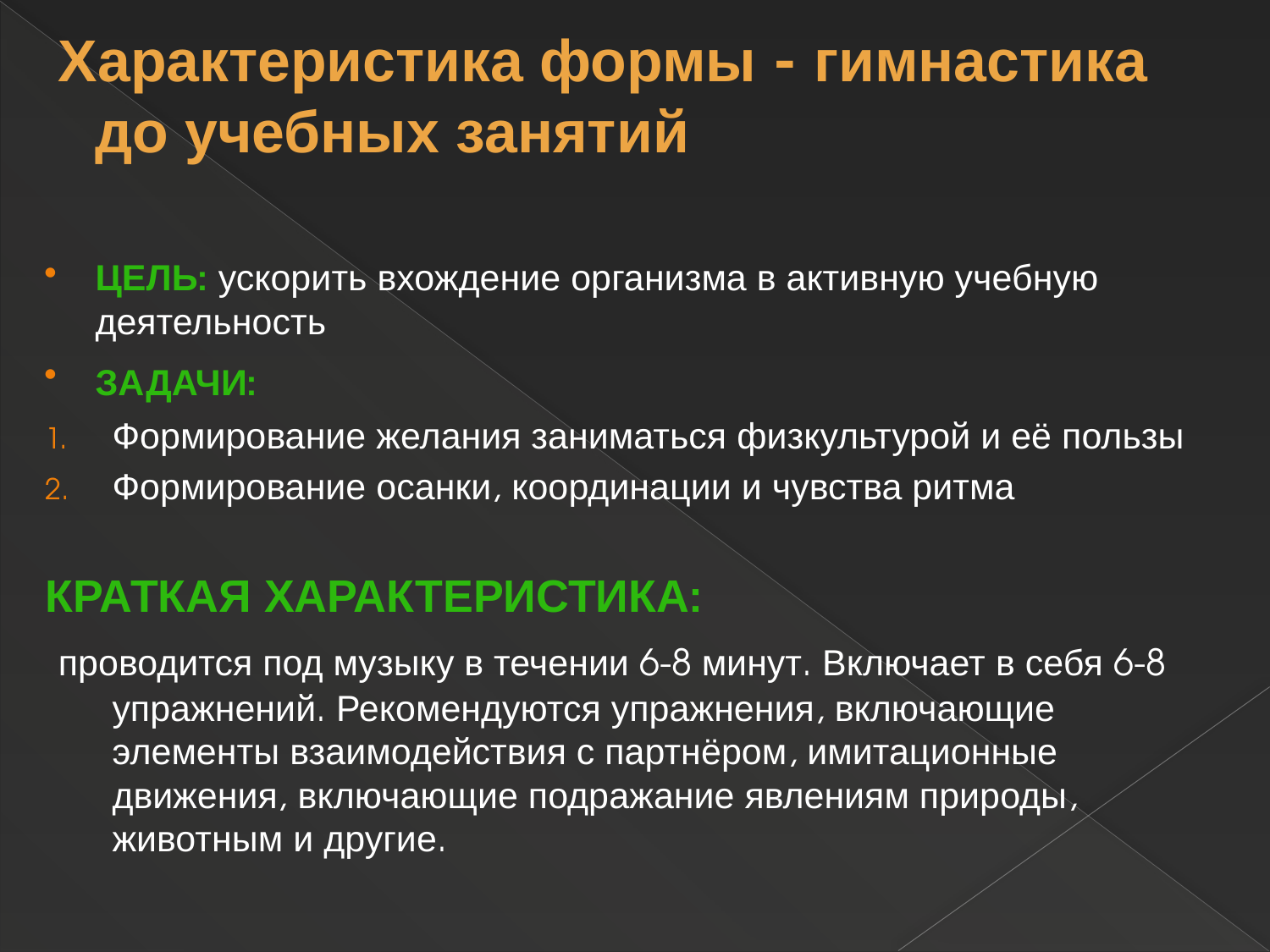

Характеристика формы - гимнастика до учебных занятий

Цель: ускорить вхождение организма в активную учебную деятельность
Задачи:
Формирование желания заниматься физкультурой и её пользы
Формирование осанки, координации и чувства ритма

Краткая характеристика:
 проводится под музыку в течении 6-8 минут. Включает в себя 6-8 упражнений. Рекомендуются упражнения, включающие элементы взаимодействия с партнёром, имитационные движения, включающие подражание явлениям природы, животным и другие.